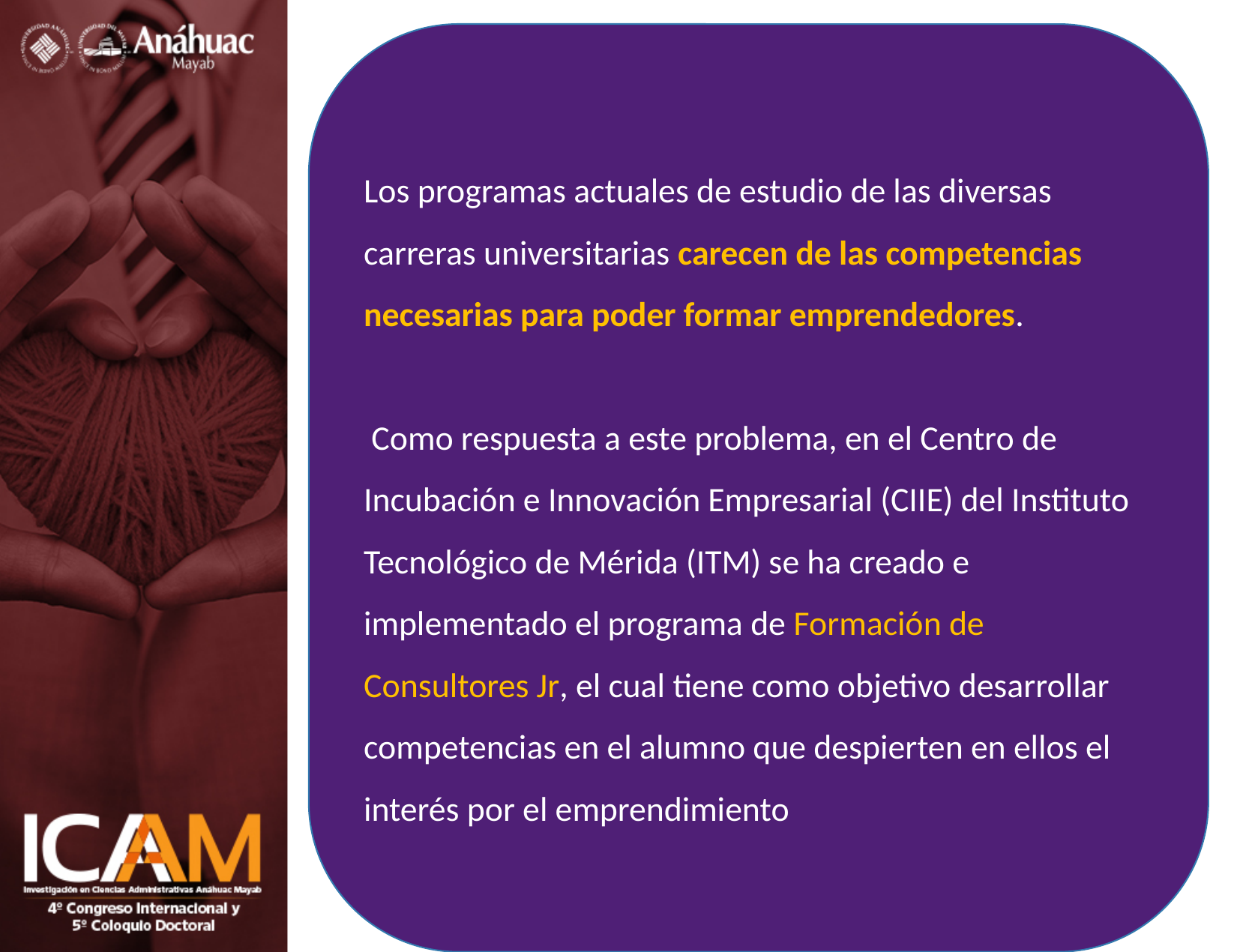

Los programas actuales de estudio de las diversas carreras universitarias carecen de las competencias necesarias para poder formar emprendedores.

 Como respuesta a este problema, en el Centro de Incubación e Innovación Empresarial (CIIE) del Instituto Tecnológico de Mérida (ITM) se ha creado e implementado el programa de Formación de Consultores Jr, el cual tiene como objetivo desarrollar competencias en el alumno que despierten en ellos el interés por el emprendimiento